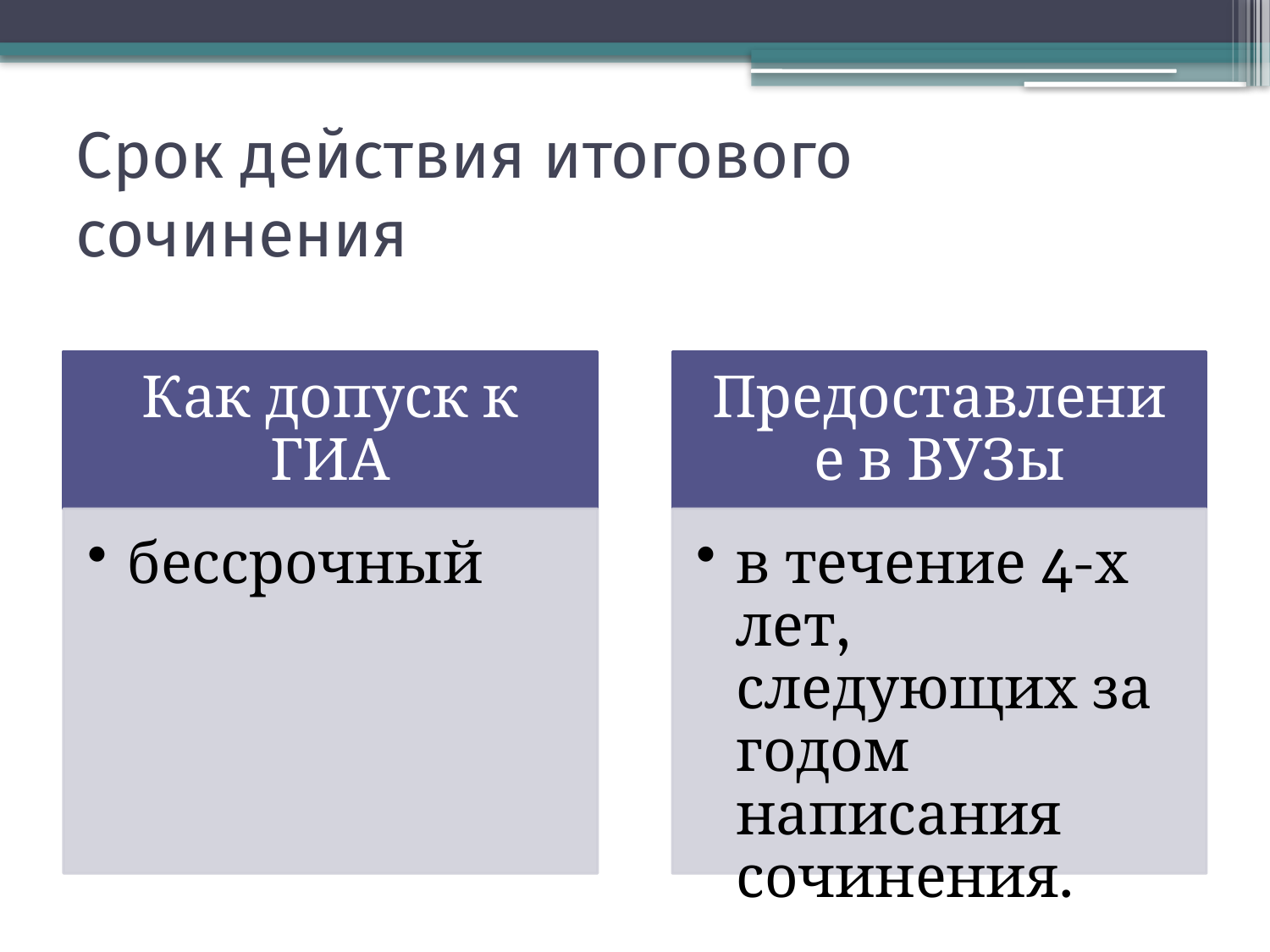

# Срок действия итогового сочинения
Как допуск к ГИА
бессрочный
Предоставление в ВУЗы
в течение 4-х лет, следующих за годом написания  сочинения.